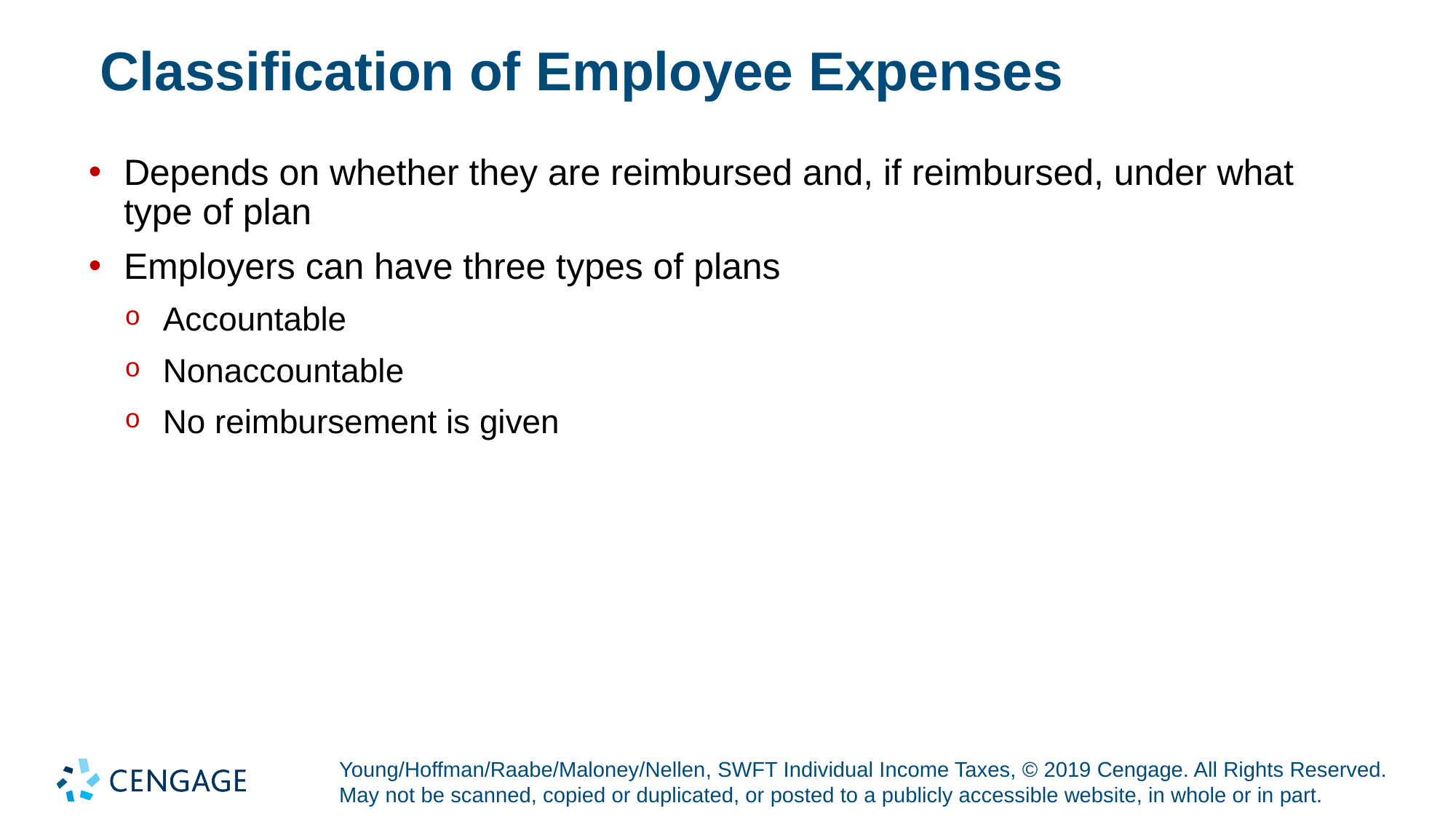

# Classification of Employee Expenses
Depends on whether they are reimbursed and, if reimbursed, under what type of plan
Employers can have three types of plans
Accountable
Nonaccountable
No reimbursement is given